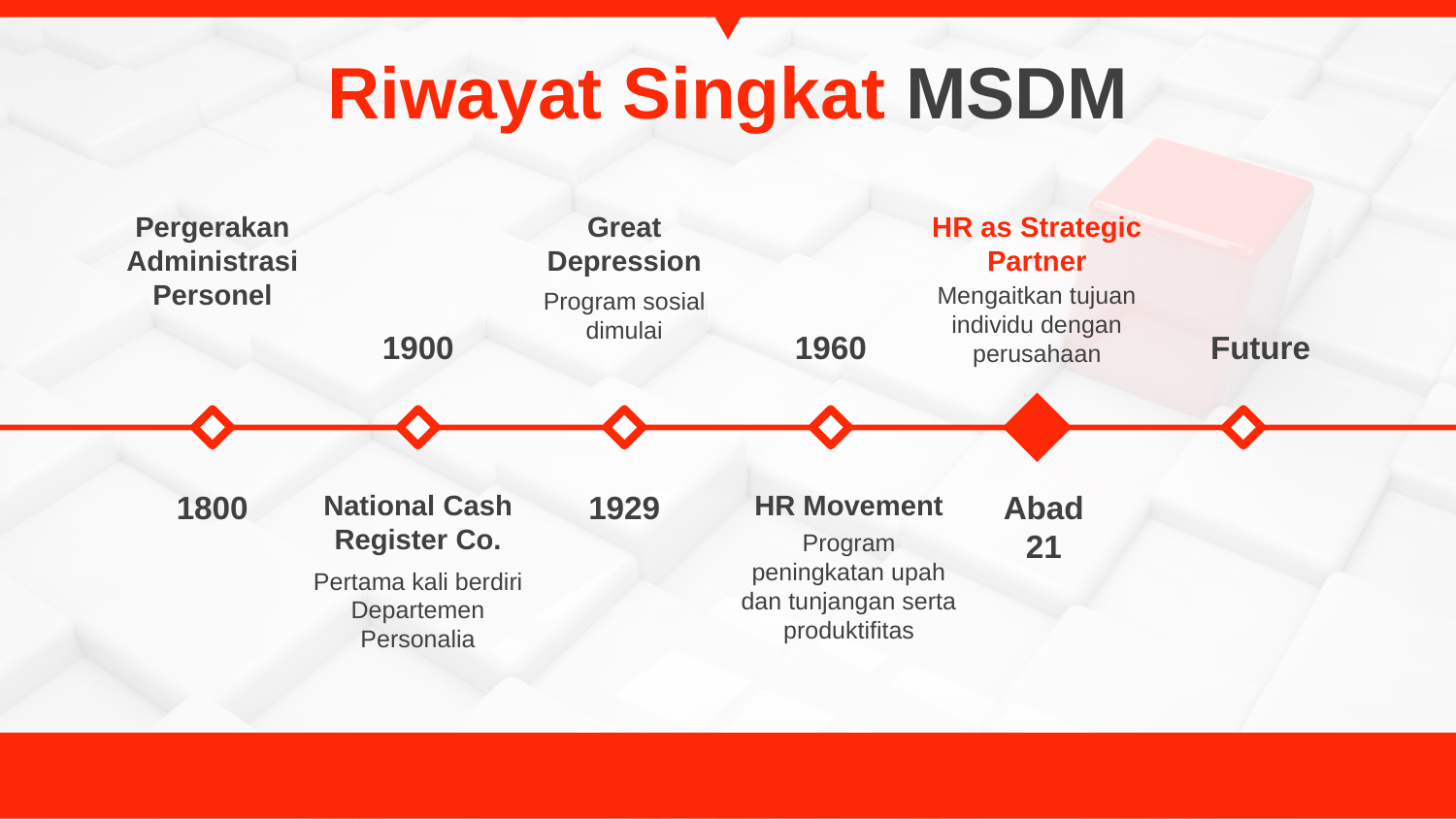

# Riwayat Singkat MSDM
Pergerakan Administrasi Personel

Great Depression
Program sosial dimulai
HR as Strategic Partner
Mengaitkan tujuan individu dengan perusahaan
1900
1960
Future

1800
National Cash Register Co.
Pertama kali berdiri Departemen Personalia
1929
HR Movement
Program peningkatan upah dan tunjangan serta produktifitas
Abad 21